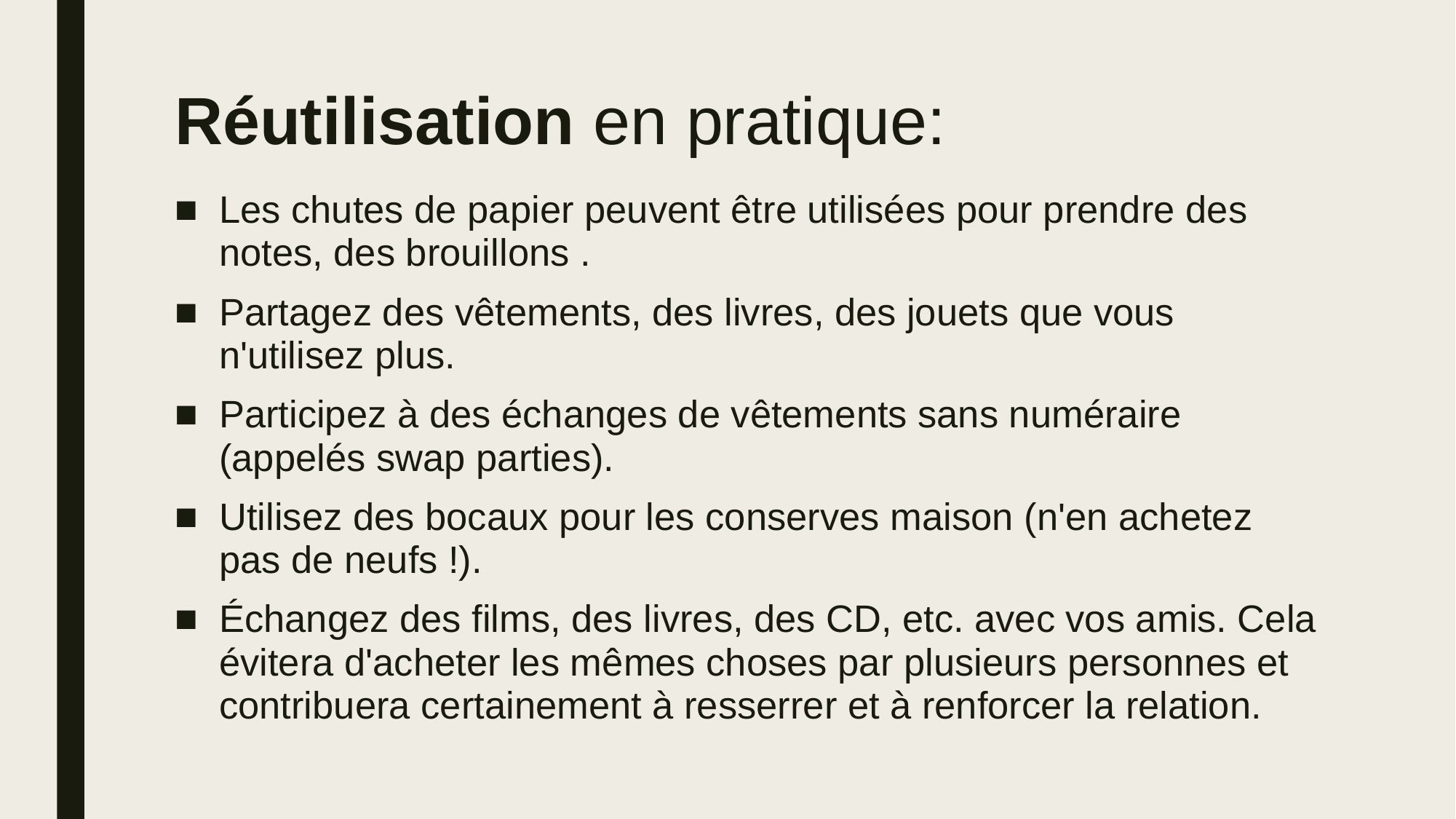

# Réutilisation en pratique:
Les chutes de papier peuvent être utilisées pour prendre des notes, des brouillons .
Partagez des vêtements, des livres, des jouets que vous n'utilisez plus.
Participez à des échanges de vêtements sans numéraire (appelés swap parties).
Utilisez des bocaux pour les conserves maison (n'en achetez pas de neufs !).
Échangez des films, des livres, des CD, etc. avec vos amis. Cela évitera d'acheter les mêmes choses par plusieurs personnes et contribuera certainement à resserrer et à renforcer la relation.